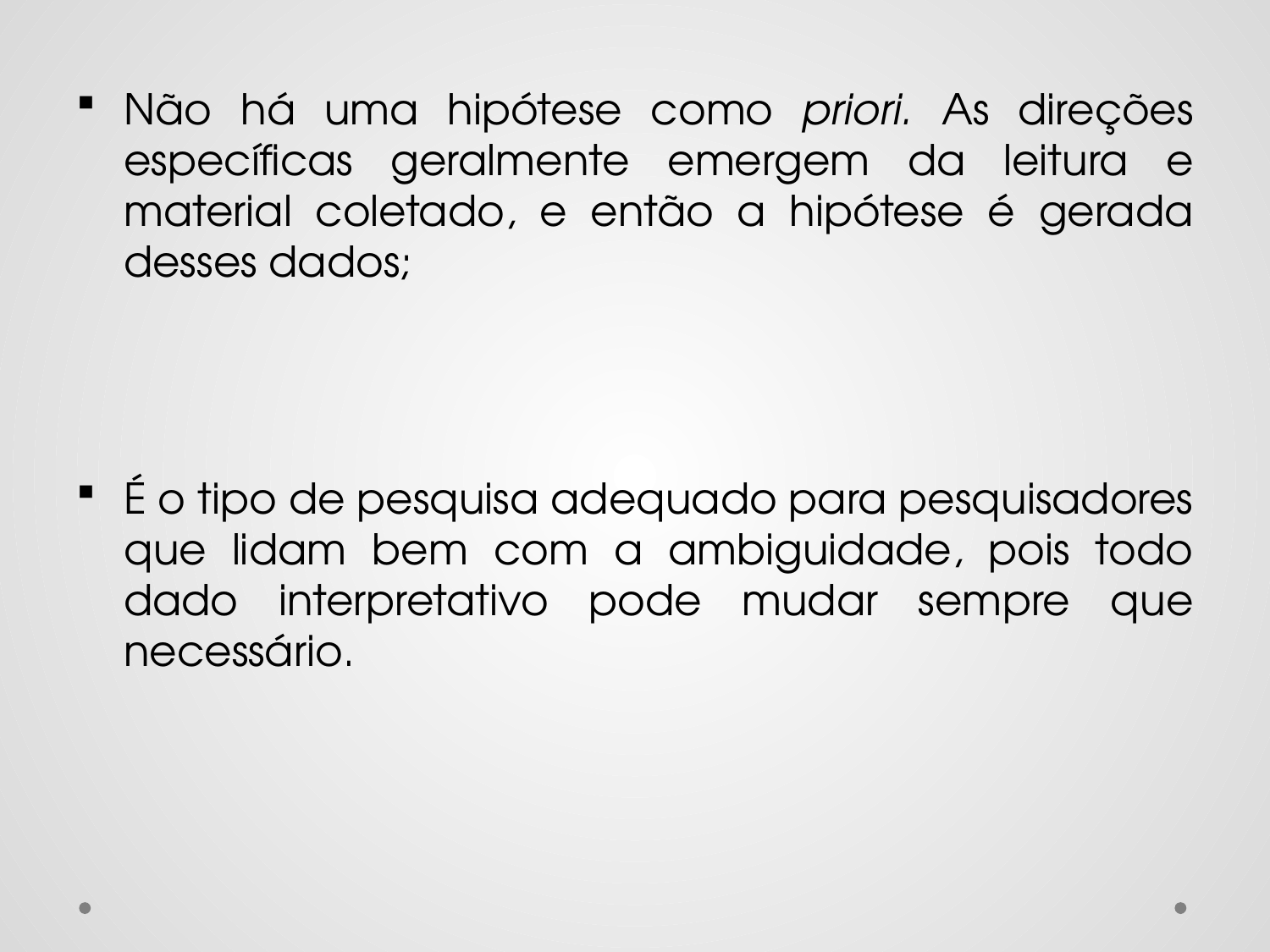

Não há uma hipótese como priori. As direções específicas geralmente emergem da leitura e material coletado, e então a hipótese é gerada desses dados;

É o tipo de pesquisa adequado para pesquisadores que lidam bem com a ambiguidade, pois todo dado interpretativo pode mudar sempre que necessário.